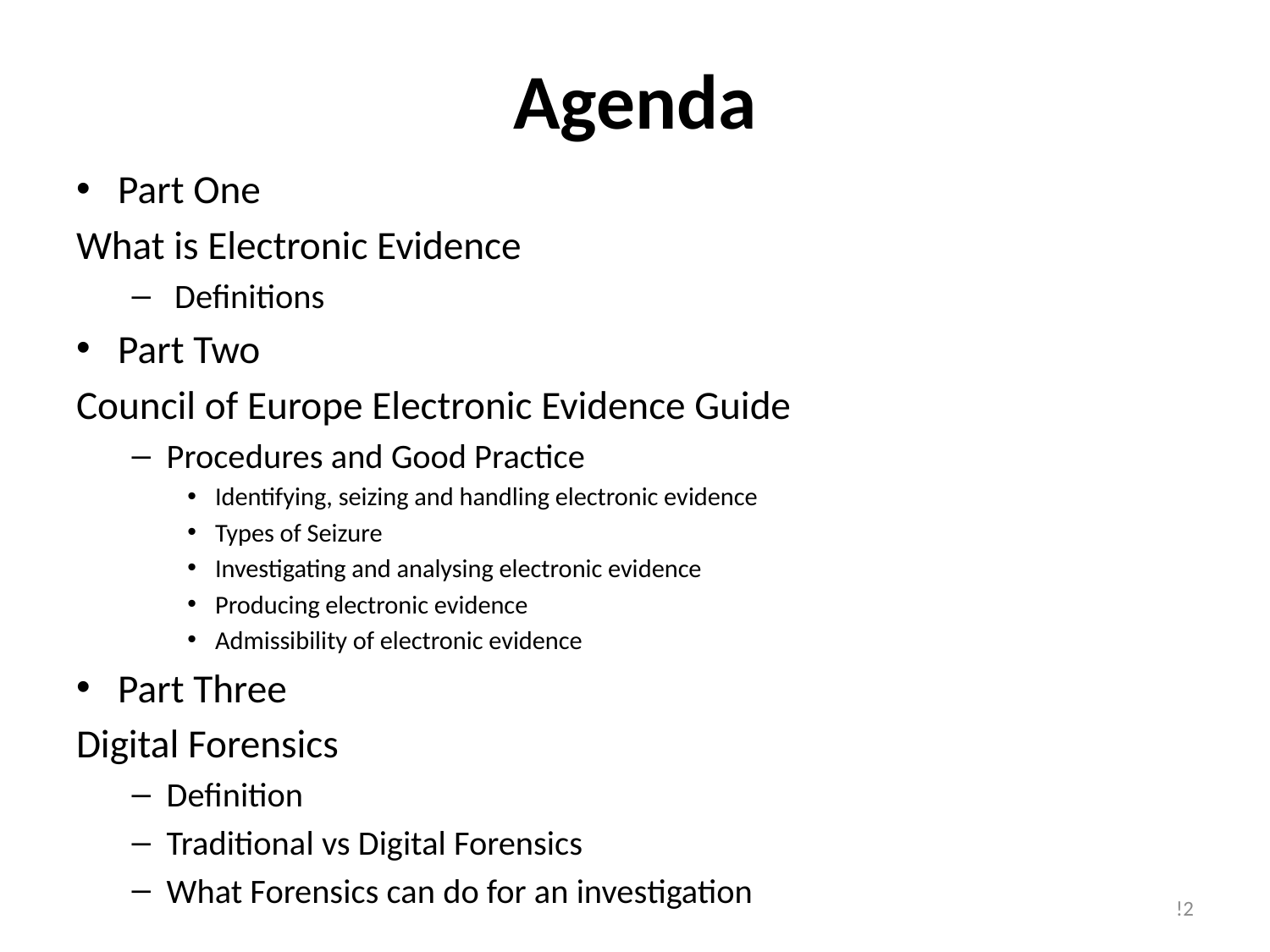

# Agenda
Part One
What is Electronic Evidence
 Definitions
Part Two
Council of Europe Electronic Evidence Guide
Procedures and Good Practice
Identifying, seizing and handling electronic evidence
Types of Seizure
Investigating and analysing electronic evidence
Producing electronic evidence
Admissibility of electronic evidence
Part Three
Digital Forensics
Definition
Traditional vs Digital Forensics
What Forensics can do for an investigation

!2